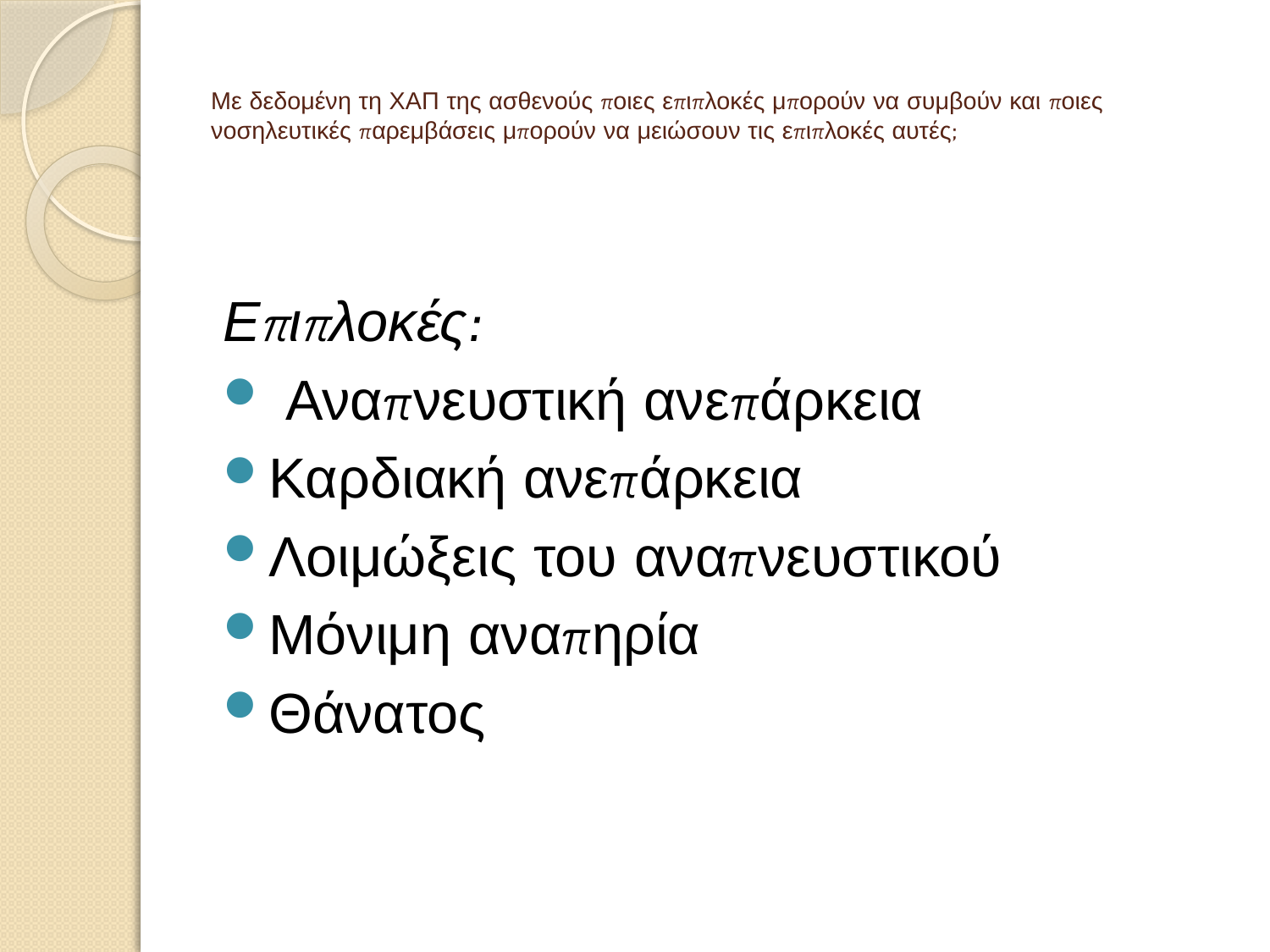

# Με δεδομένη τη ΧΑΠ της ασθενούς ποιες επιπλοκές μπορούν να συμβούν και ποιες νοσηλευτικές παρεμβάσεις μπορούν να μειώσουν τις επιπλοκές αυτές;

Επιπλοκές:
 Αναπνευστική ανεπάρκεια
Καρδιακή ανεπάρκεια
Λοιμώξεις του αναπνευστικού
Μόνιμη αναπηρία
Θάνατος